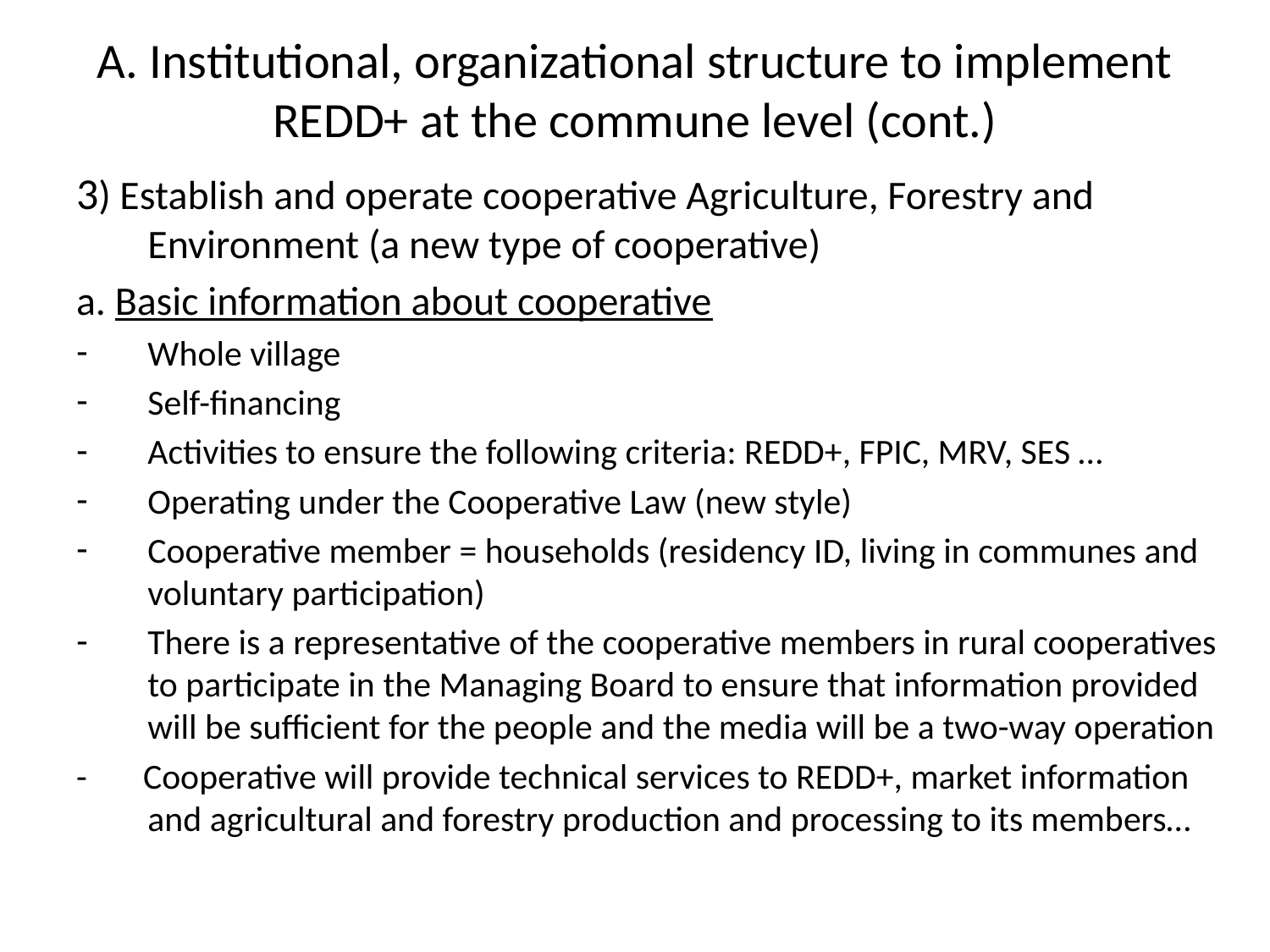

# A. Institutional, organizational structure to implement REDD+ at the commune level (cont.)
3) Establish and operate cooperative Agriculture, Forestry and Environment (a new type of cooperative)
a. Basic information about cooperative
Whole village
Self-financing
Activities to ensure the following criteria: REDD+, FPIC, MRV, SES …
Operating under the Cooperative Law (new style)
Cooperative member = households (residency ID, living in communes and voluntary participation)
There is a representative of the cooperative members in rural cooperatives to participate in the Managing Board to ensure that information provided will be sufficient for the people and the media will be a two-way operation
-       Cooperative will provide technical services to REDD+, market information and agricultural and forestry production and processing to its members…